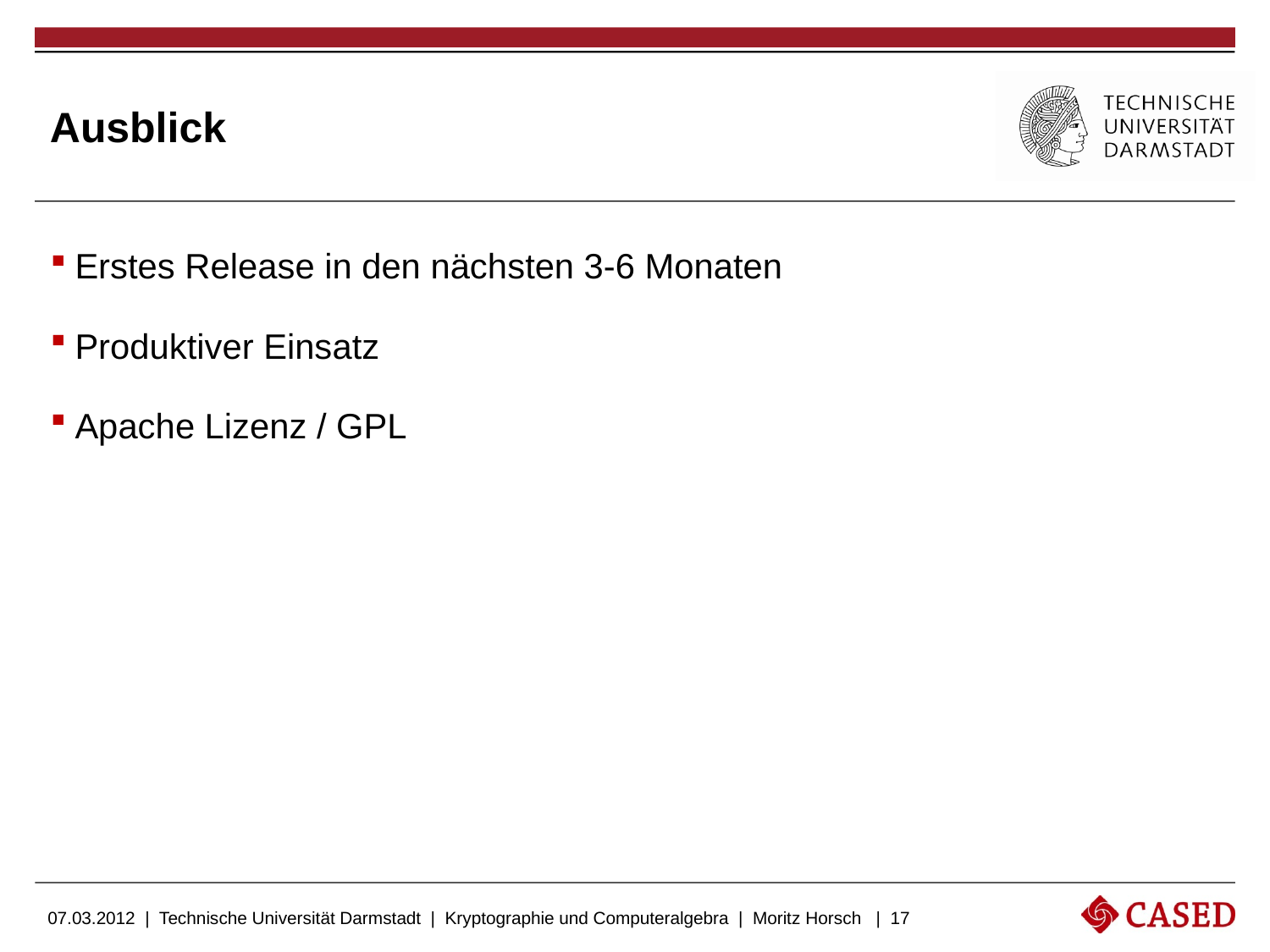

# Ausblick
Erstes Release in den nächsten 3-6 Monaten
Produktiver Einsatz
Apache Lizenz / GPL